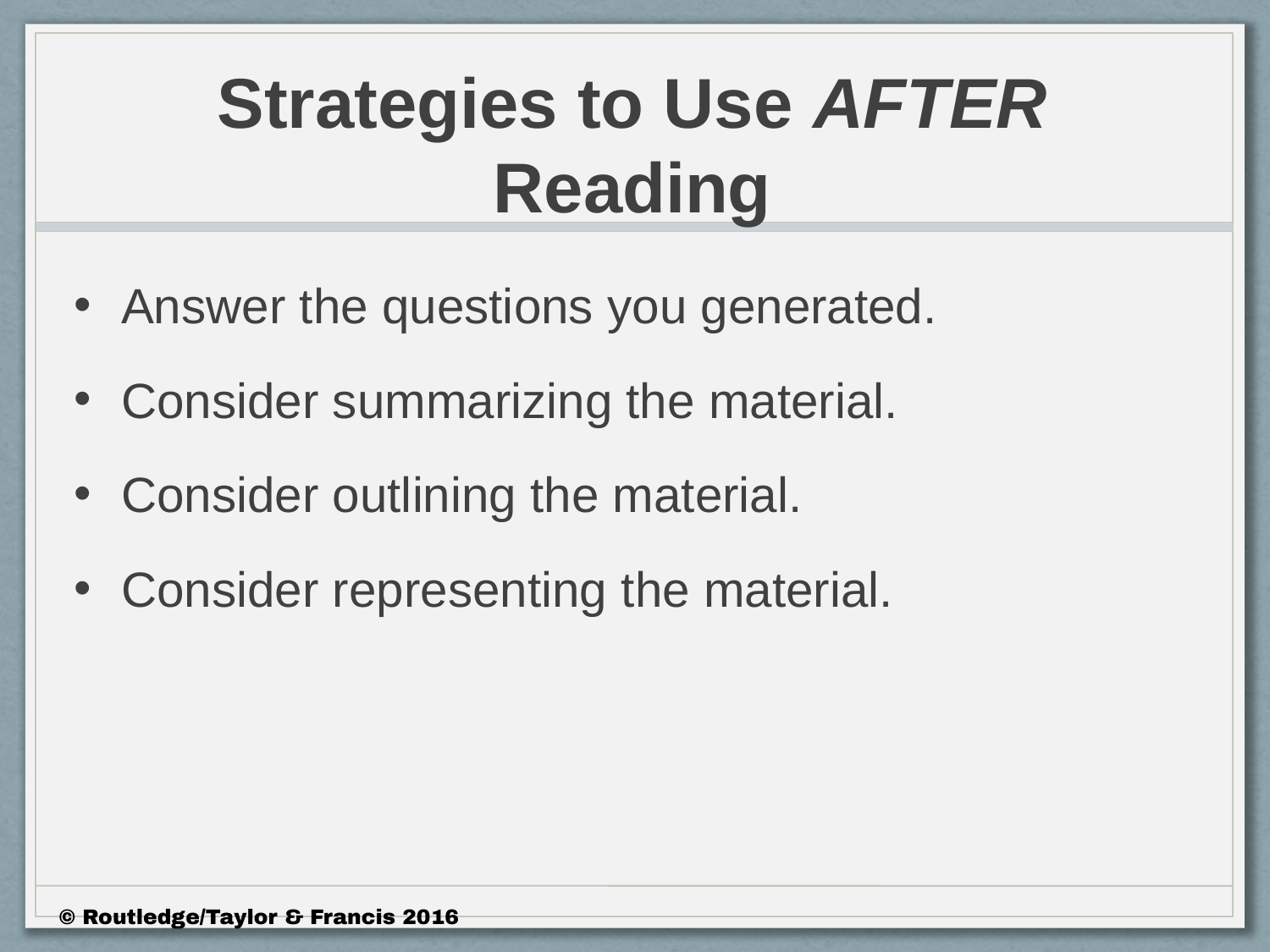

# Strategies to Use AFTER Reading
Answer the questions you generated.
Consider summarizing the material.
Consider outlining the material.
Consider representing the material.

© Routledge/Taylor & Francis 2016